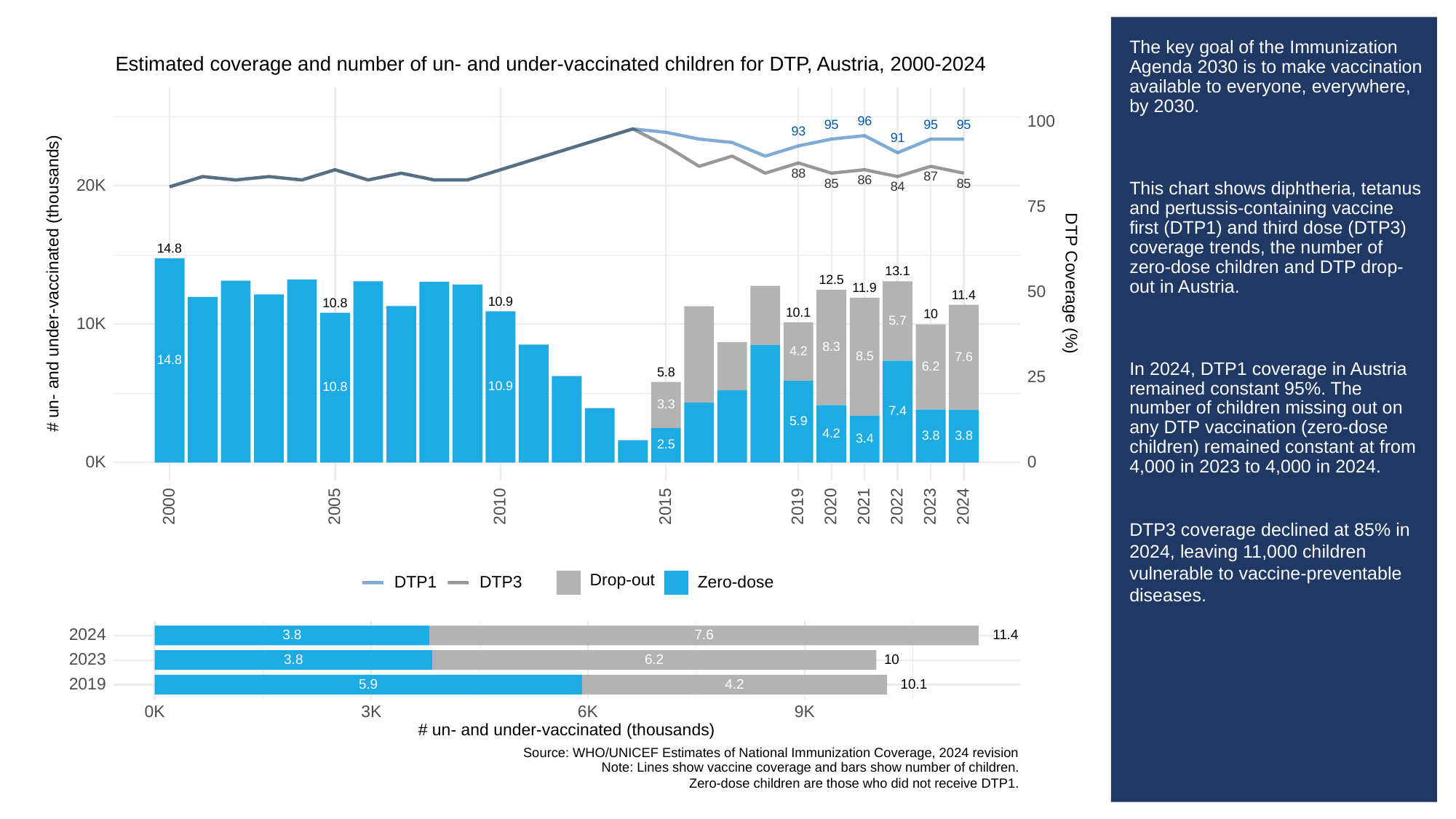

# The key goal of the Immunization Agenda 2030 is to make vaccination available to everyone, everywhere, by 2030.

This chart shows diphtheria, tetanus and pertussis-containing vaccine first (DTP1) and third dose (DTP3) coverage trends, the number of zero-dose children and DTP drop-out in Austria.

In 2024, DTP1 coverage in Austria remained constant 95%. The number of children missing out on any DTP vaccination (zero-dose children) remained constant at from 4,000 in 2023 to 4,000 in 2024.

DTP3 coverage declined at 85% in 2024, leaving 11,000 children vulnerable to vaccine-preventable diseases.

Estimated coverage and number of un- and under-vaccinated children for DTP, Austria, 2000-2024

100

96
95
95
95
93

91
88
87
86
85
85
20K
84

75
14.8

13.1
12.5
# un- and under-vaccinated (thousands)
DTP Coverage (%)

11.9

50

11.4

10.9

10.8

10.1
10

5.7
10K

8.3

4.2
8.5
7.6
14.8

6.2
5.8
25

10.9
10.8

3.3

7.4

5.9

4.2
3.8
3.8
3.4

2.5
0K
0

2023
2000
2005
2010
2015
2019
2020
2021
2022
2024

Drop-out
DTP3
Zero-dose
DTP1

2024
3.8
7.6
11.4

2023
3.8
6.2
10

2019
5.9
10.1
4.2

3K
0K
6K
9K
# un- and under-vaccinated (thousands)
Source: WHO/UNICEF Estimates of National Immunization Coverage, 2024 revision
Note: Lines show vaccine coverage and bars show number of children.
Zero-dose children are those who did not receive DTP1.